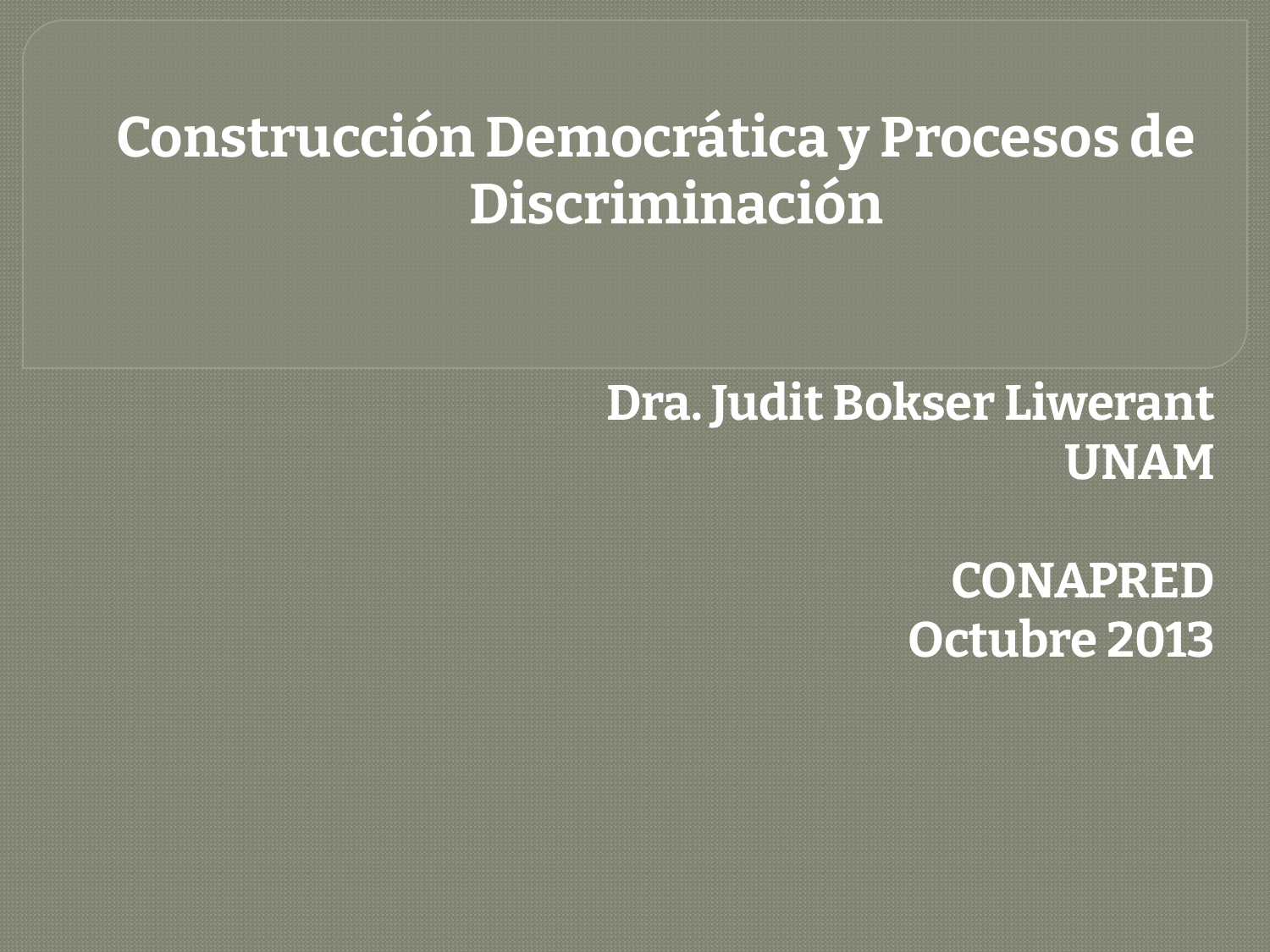

Construcción Democrática y Procesos de Discriminación

Dra. Judit Bokser Liwerant
UNAM

CONAPRED
Octubre 2013